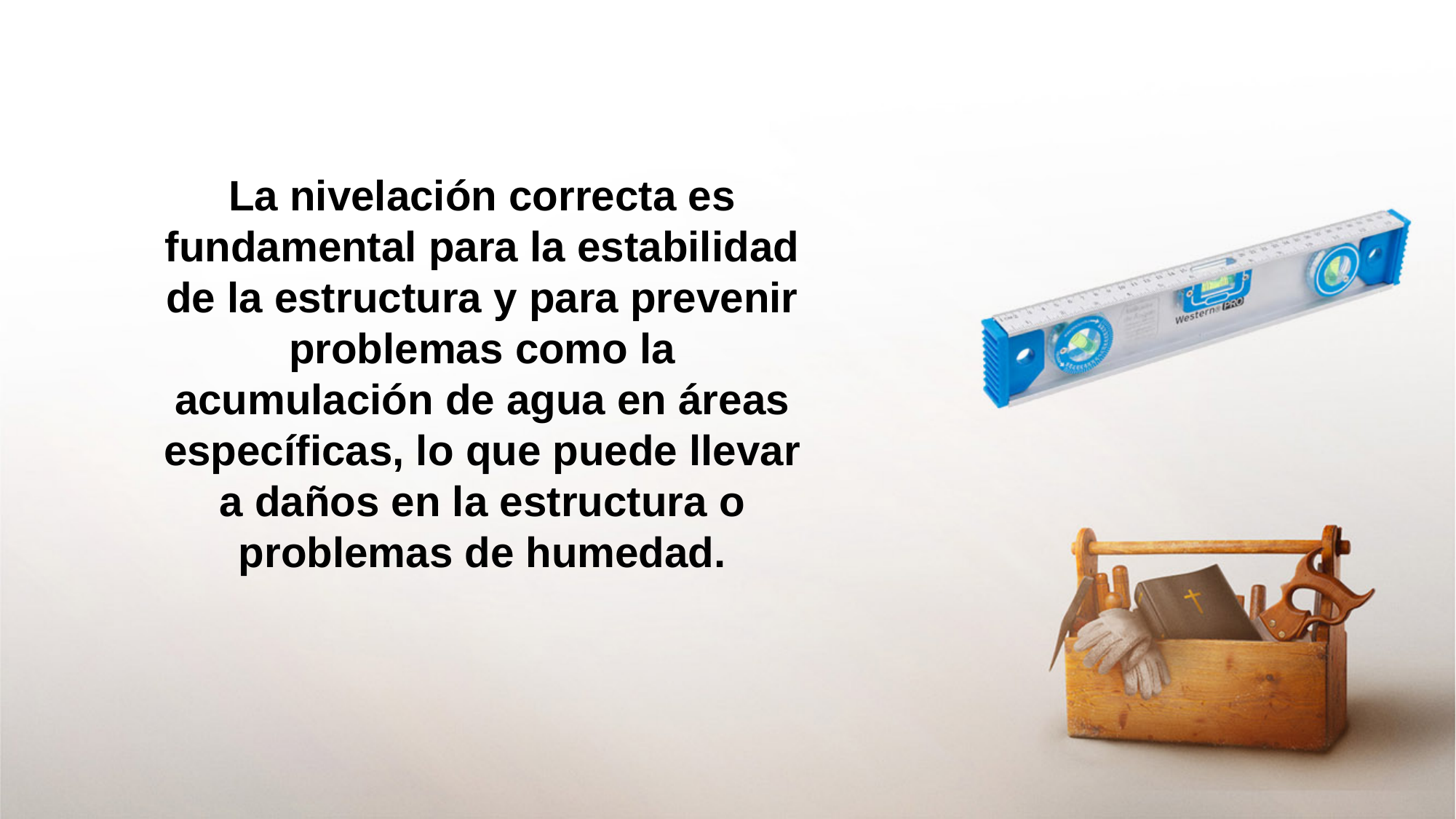

La nivelación correcta es fundamental para la estabilidad de la estructura y para prevenir problemas como la acumulación de agua en áreas específicas, lo que puede llevar a daños en la estructura o problemas de humedad.